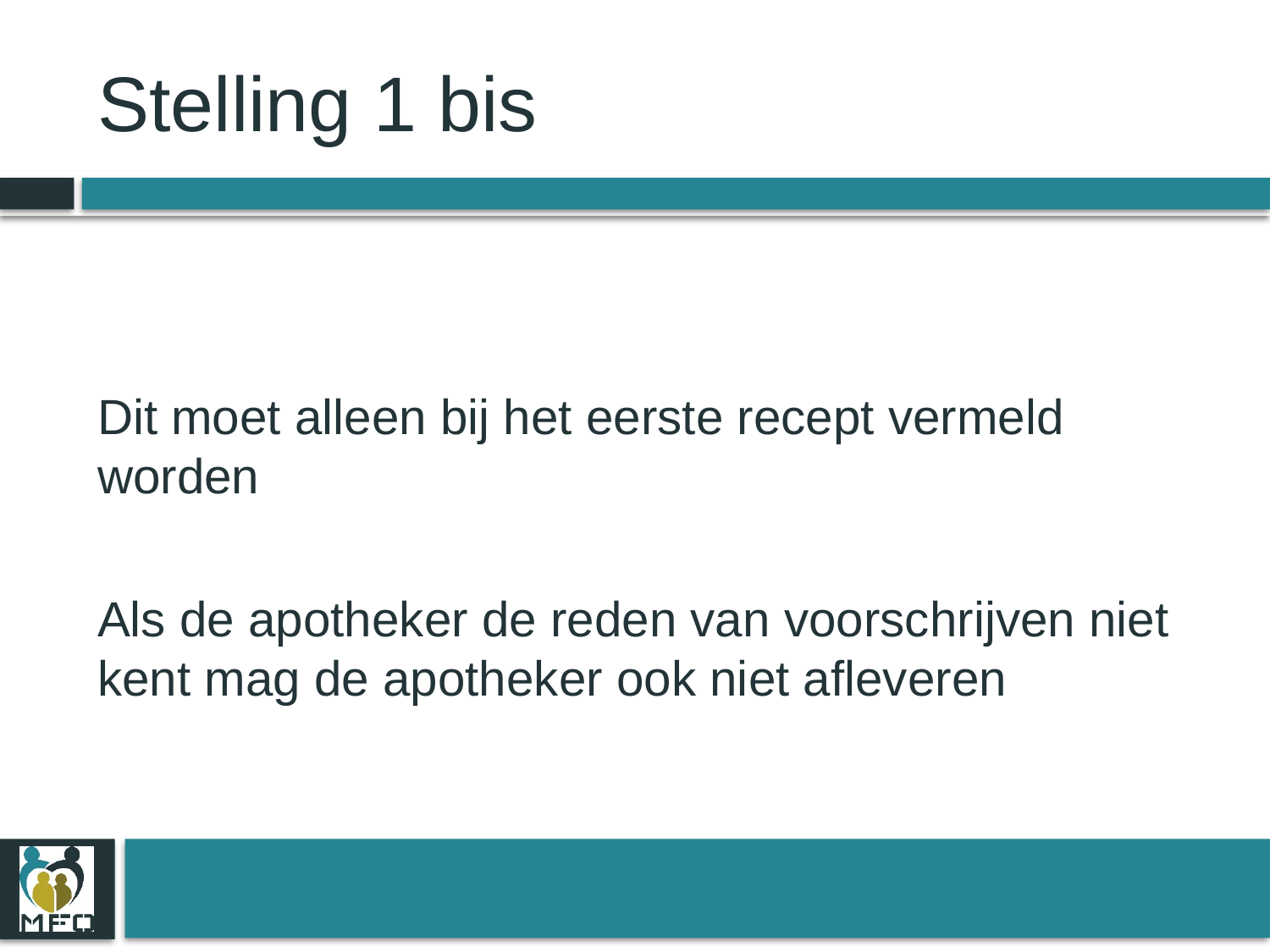

# Stelling 1 bis

Dit moet alleen bij het eerste recept vermeld worden

Als de apotheker de reden van voorschrijven niet kent mag de apotheker ook niet afleveren